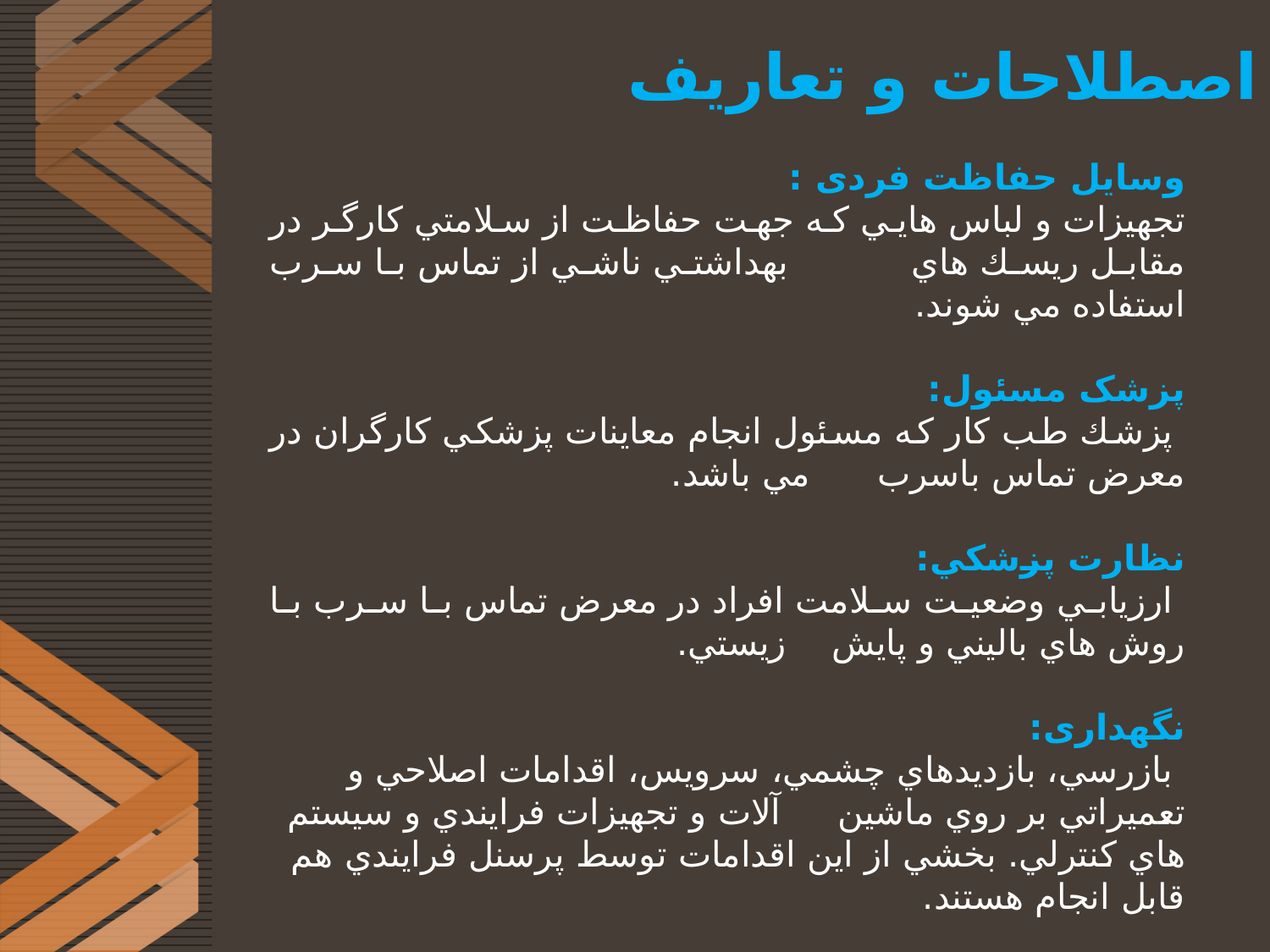

# اصطلاحات و تعاریف
وسايل حفاظت فردی :
تجهيزات و لباس هايي كه جهت حفاظت از سلامتي كارگر در مقابل ريسك هاي      بهداشتي ناشي از تماس با سرب استفاده مي شوند.
پزشک مسئول:
 پزشك طب كار كه مسئول انجام معاينات پزشکي كارگران در معرض تماس باسرب      مي باشد.
نظارت پزشکي:
 ارزيابي وضعيت سلامت افراد در معرض تماس با سرب با روش هاي باليني و پايش    زيستي.
نگهداری:
 بازرسي، بازديدهاي چشمي، سرويس، اقدامات اصلاحي و تعميراتي بر روي ماشين     آلات و تجهيزات فرايندي و سيستم هاي كنترلي. بخشي از اين اقدامات توسط پرسنل فرايندي هم قابل انجام هستند.